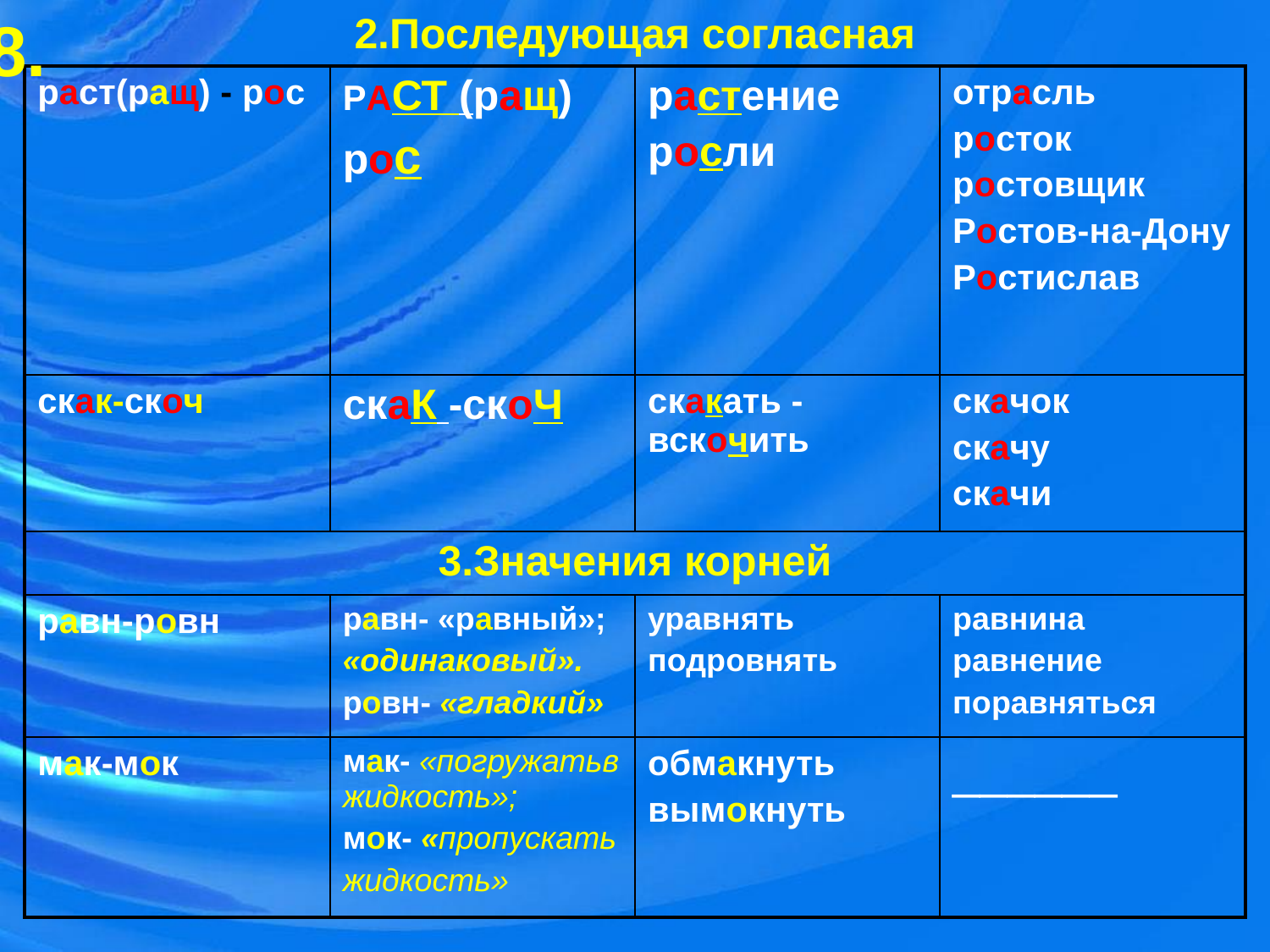

8.
2.Последующая согласная
| раст(ращ) - рос | РАСТ (ращ) рос | растение росли | отрасль росток ростовщик Ростов-на-Дону Ростислав |
| --- | --- | --- | --- |
| скак-скоч | скаК -скоЧ | скакать - вскочить | скачок скачу скачи |
| 3.Значения корней |  |  |  |
| равн-ровн | равн- «равный»; «одинаковый». ровн- «гладкий» | уравнять подровнять | равнина равнение поравняться |
| мак-мок | мак- «погружатьв жидкость»; мок- «пропускать жидкость» | обмакнуть вымокнуть | \_\_\_\_\_\_ |